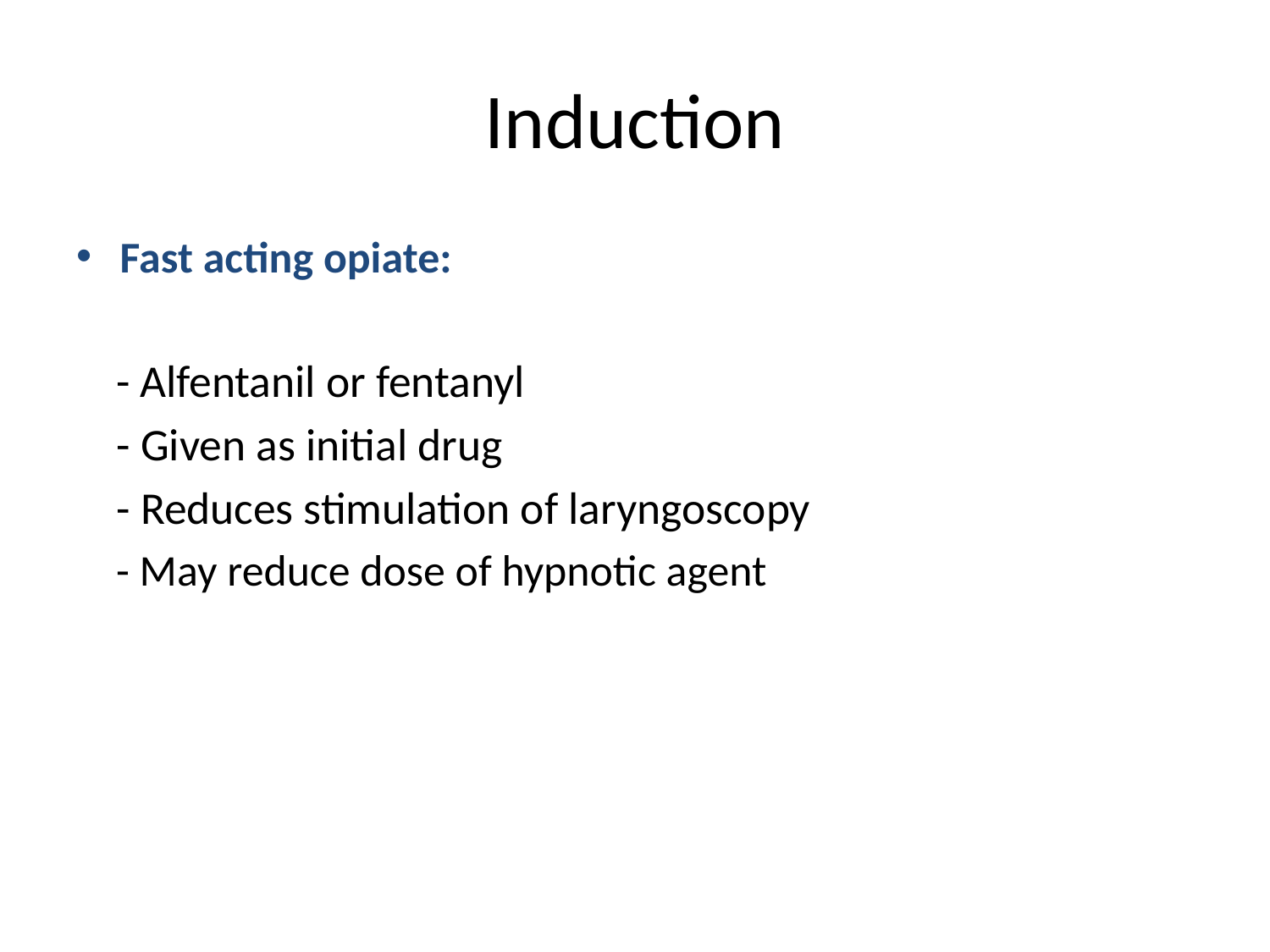

# Induction
Fast acting opiate:

    - Alfentanil or fentanyl
    - Given as initial drug
    - Reduces stimulation of laryngoscopy
    - May reduce dose of hypnotic agent